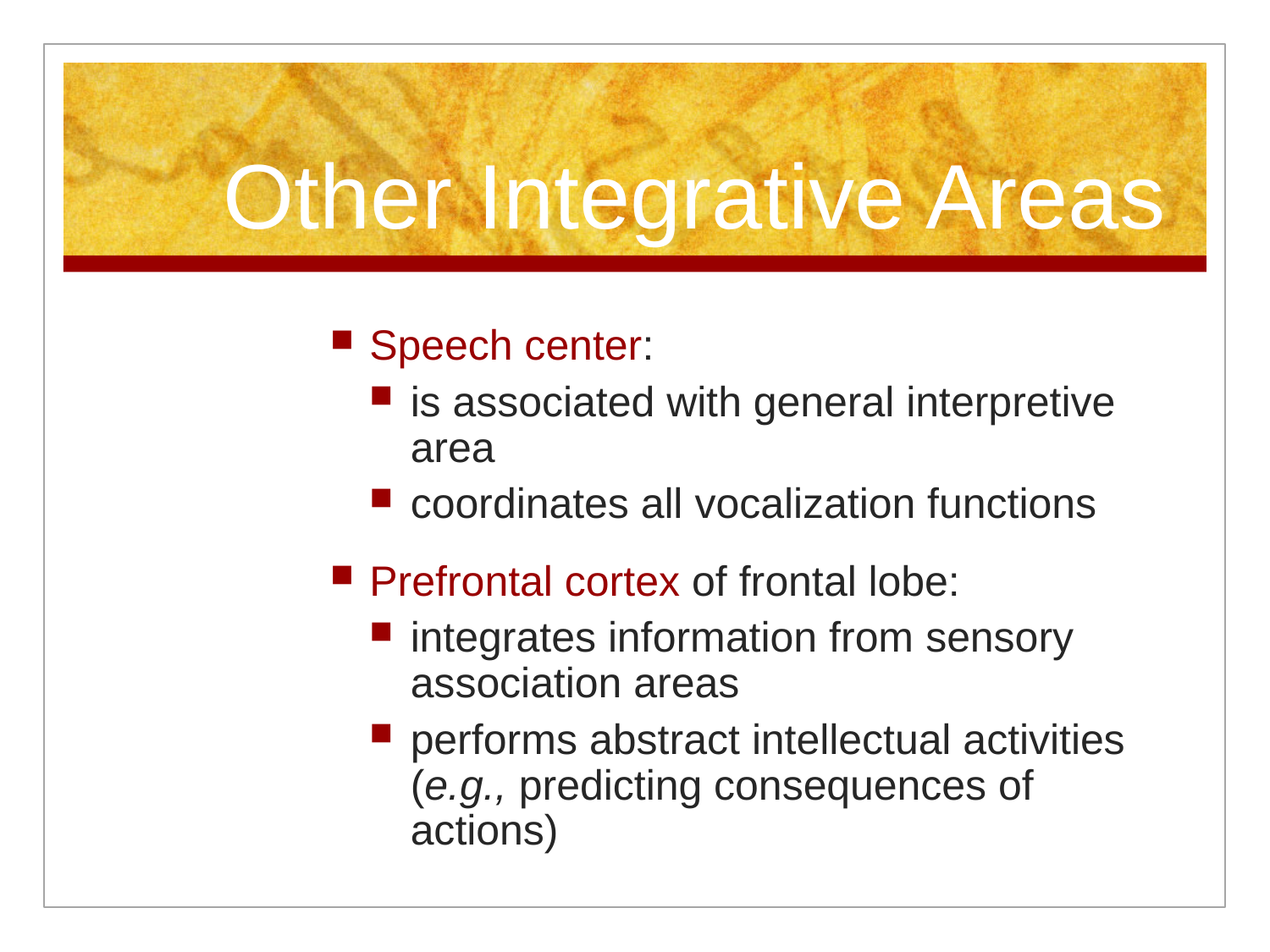

# Other Integrative Areas
Speech center:
is associated with general interpretive area
coordinates all vocalization functions
Prefrontal cortex of frontal lobe:
integrates information from sensory association areas
performs abstract intellectual activities (e.g., predicting consequences of actions)